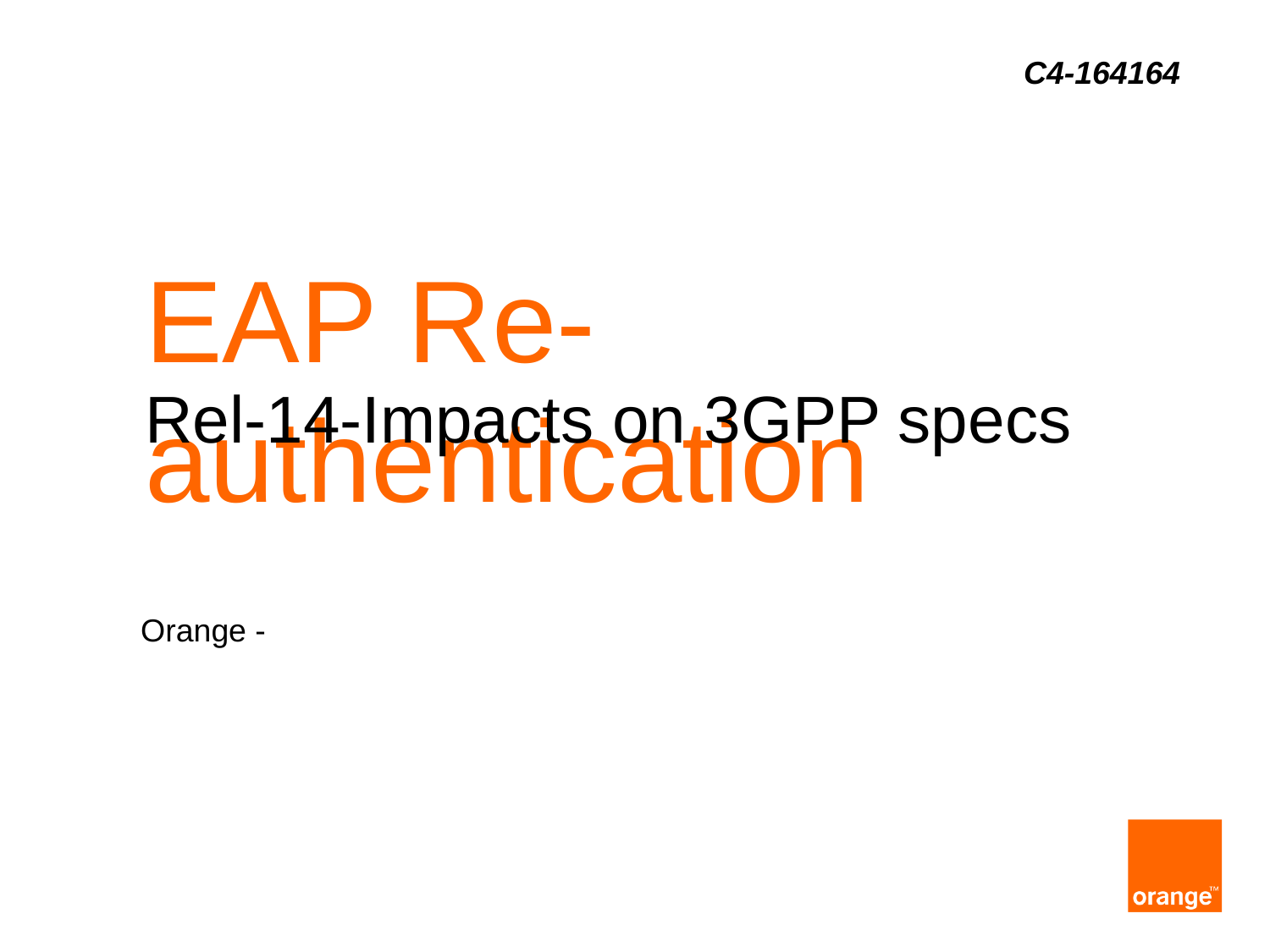

C4-164164
# EAP Re-authentication
Rel-14-Impacts on 3GPP specs
Orange -